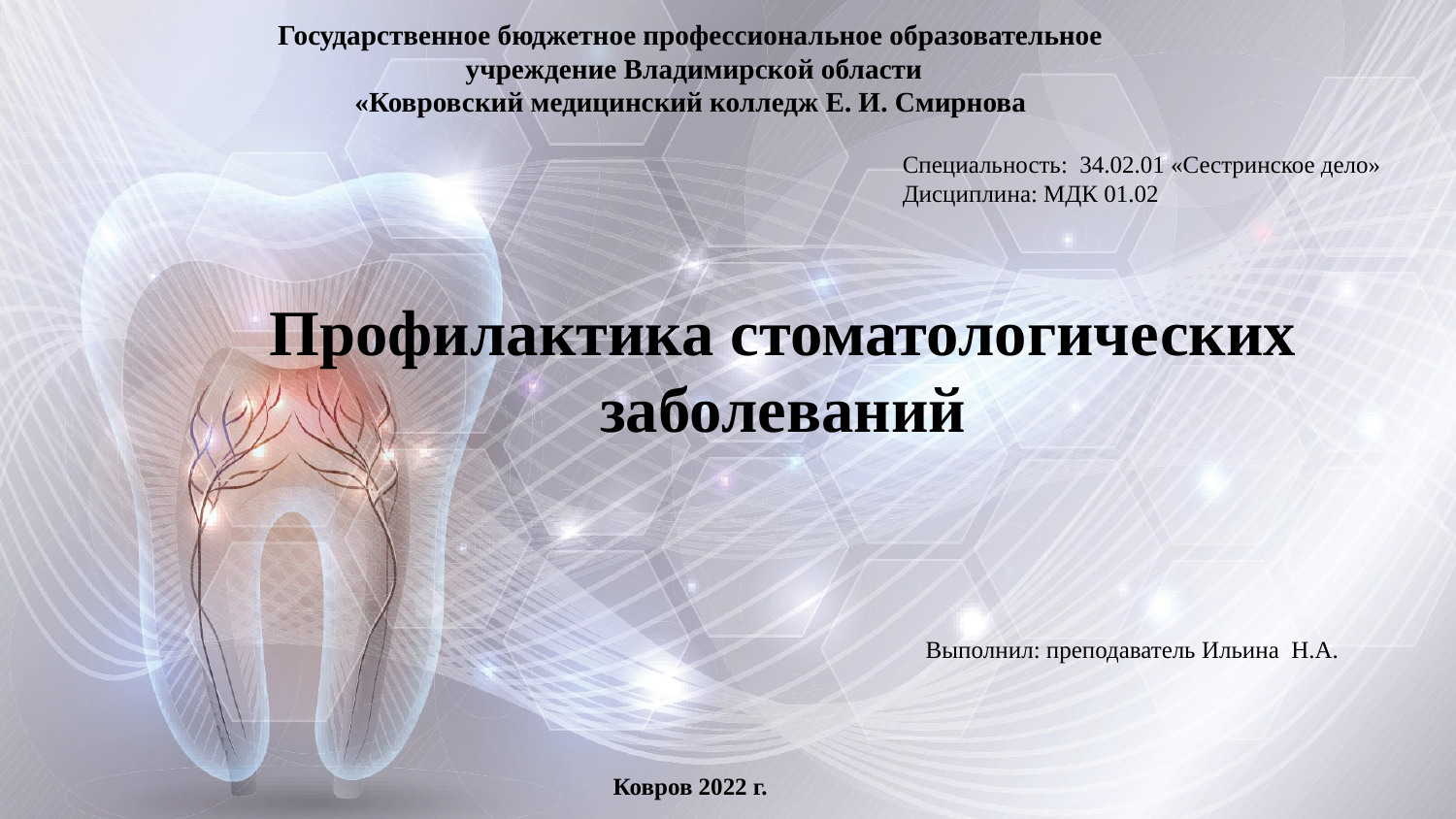

Государственное бюджетное профессиональное образовательное
 учреждение Владимирской области
 «Ковровский медицинский колледж Е. И. Смирнова
Специальность:  34.02.01 «Сестринское дело»
Дисциплина: МДК 01.02
Профилактика стоматологических заболеваний
Выполнил: преподаватель Ильина  Н.А.

Ковров 2022 г.